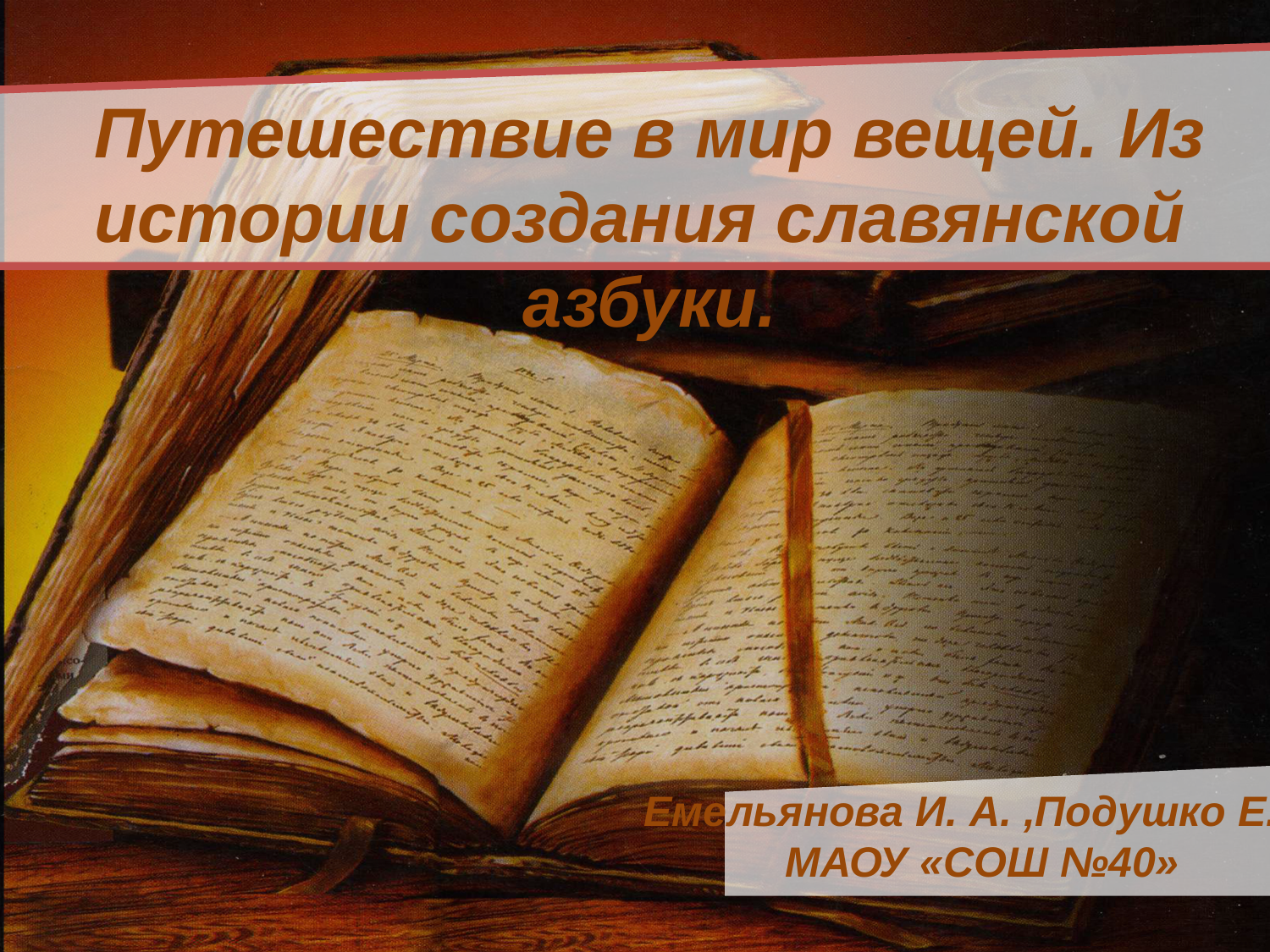

Путешествие в мир вещей. Из истории создания славянской  азбуки.

Емельянова И. А. ,Подушко Е.П.
МАОУ «СОШ №40»